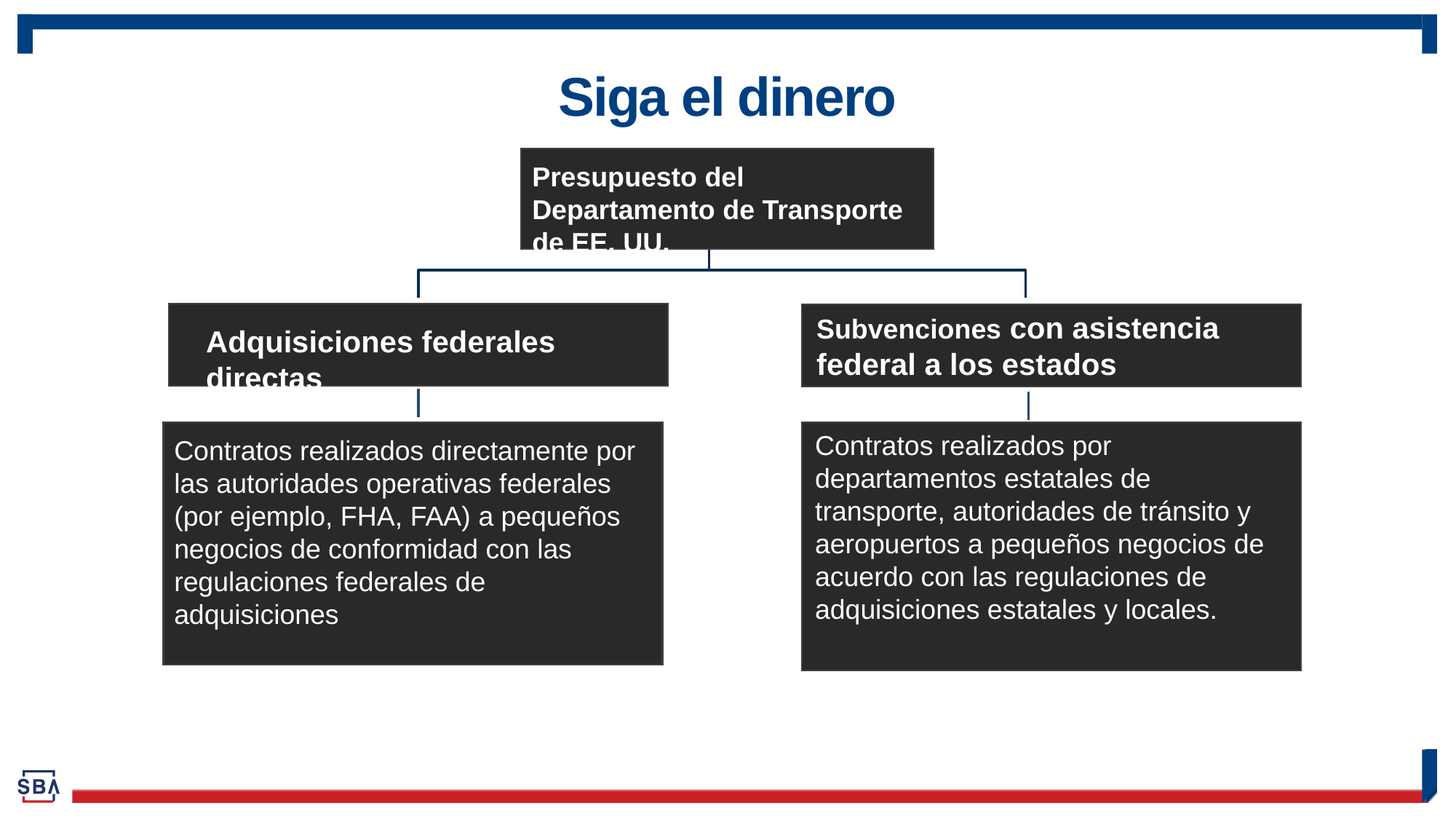

# Siga el dinero

Presupuesto del Departamento de Transporte de EE. UU.

Subvenciones con asistencia federal a los estados

Adquisiciones federales directas

Contratos realizados por departamentos estatales de transporte, autoridades de tránsito y aeropuertos a pequeños negocios de acuerdo con las regulaciones de adquisiciones estatales y locales.

Contratos realizados directamente por las autoridades operativas federales (por ejemplo, FHA, FAA) a pequeños negocios de conformidad con las regulaciones federales de adquisiciones